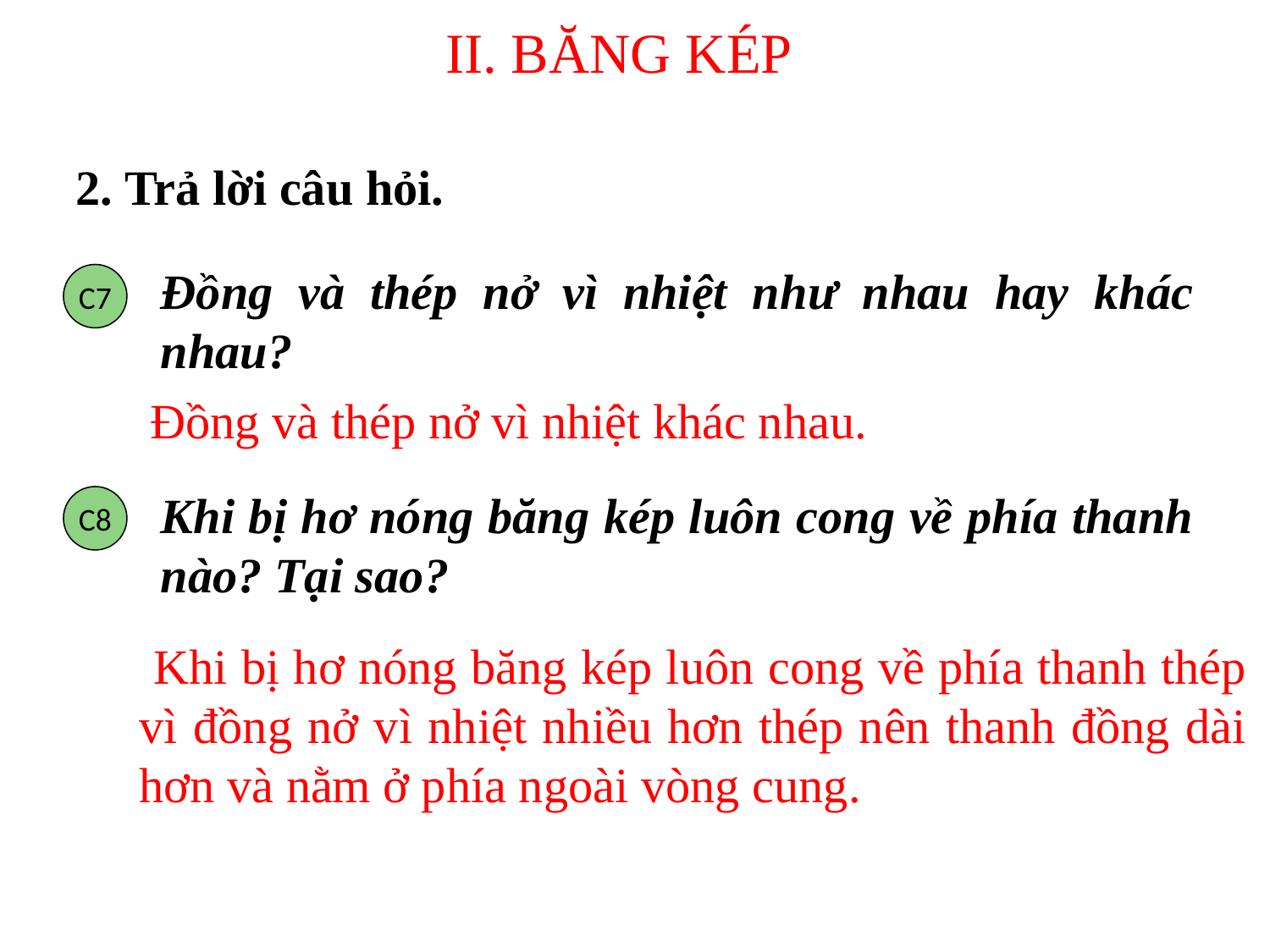

II. BĂNG KÉP
2. Trả lời câu hỏi.
Đồng và thép nở vì nhiệt như nhau hay khác nhau?
C7
Đồng và thép nở vì nhiệt khác nhau.
Khi bị hơ nóng băng kép luôn cong về phía thanh nào? Tại sao?
C8
 Khi bị hơ nóng băng kép luôn cong về phía thanh thép vì đồng nở vì nhiệt nhiều hơn thép nên thanh đồng dài hơn và nằm ở phía ngoài vòng cung.